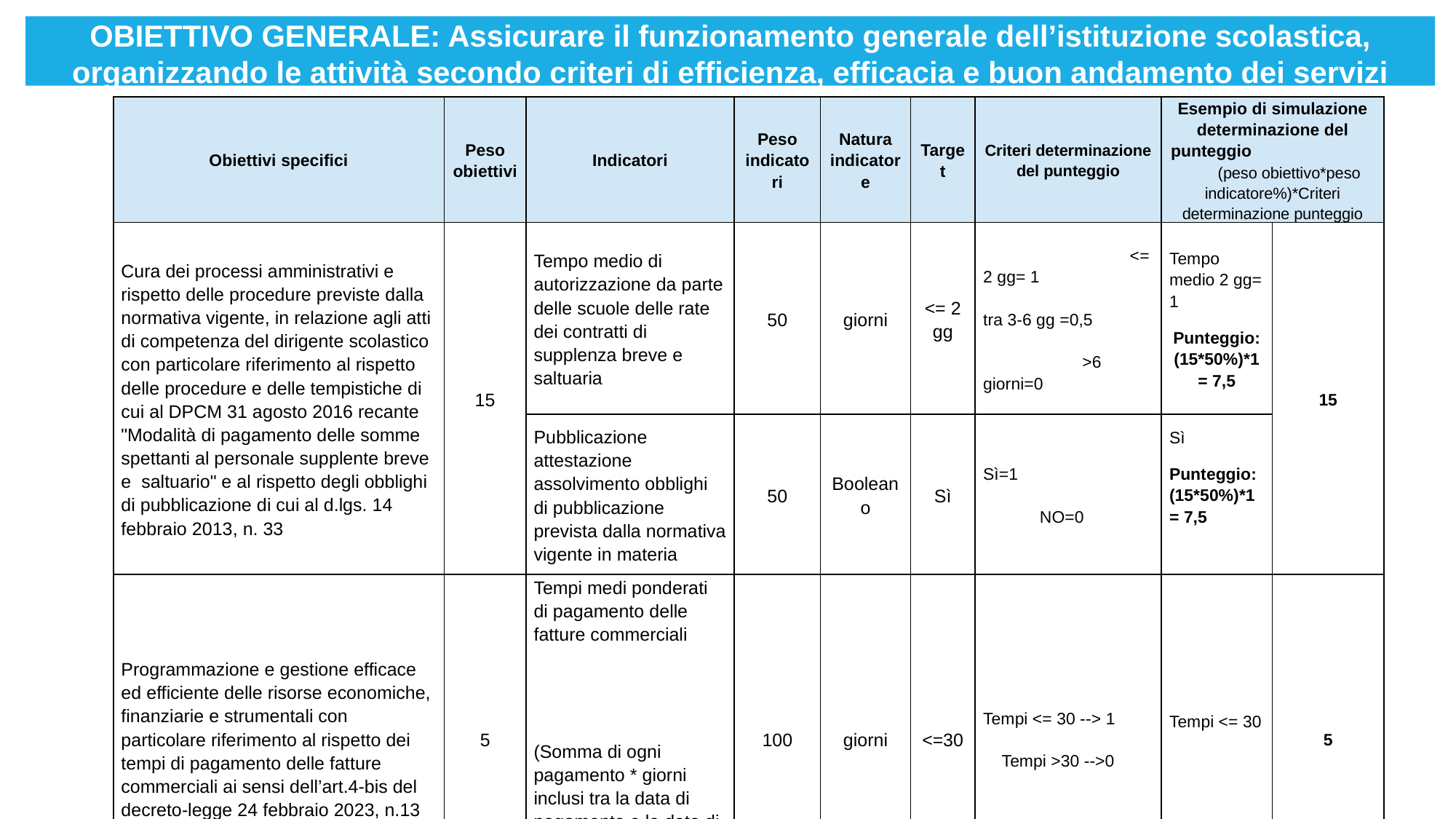

OBIETTIVO GENERALE: Assicurare il funzionamento generale dell’istituzione scolastica, organizzando le attività secondo criteri di efficienza, efficacia e buon andamento dei servizi
| Obiettivi specifici | Peso obiettivi | Indicatori | Peso indicatori | Natura indicatore | Target | Criteri determinazione del punteggio | Esempio di simulazione determinazione del punteggio (peso obiettivo\*peso indicatore%)\*Criteri determinazione punteggio |  |
| --- | --- | --- | --- | --- | --- | --- | --- | --- |
| Cura dei processi amministrativi e rispetto delle procedure previste dalla normativa vigente, in relazione agli atti di competenza del dirigente scolastico con particolare riferimento al rispetto delle procedure e delle tempistiche di cui al DPCM 31 agosto 2016 recante "Modalità di pagamento delle somme spettanti al personale supplente breve e saltuario" e al rispetto degli obblighi di pubblicazione di cui al d.lgs. 14 febbraio 2013, n. 33 | 15 | Tempo medio di autorizzazione da parte delle scuole delle rate dei contratti di supplenza breve e saltuaria | 50 | giorni | <= 2 gg | <= 2 gg= 1 tra 3-6 gg =0,5 >6 giorni=0 | Tempo medio 2 gg= 1 Punteggio: (15\*50%)\*1= 7,5 | 15 |
|  |  | Pubblicazione attestazione assolvimento obblighi di pubblicazione prevista dalla normativa vigente in materia | 50 | Booleano | Sì | Sì=1 NO=0 | Sì Punteggio: (15\*50%)\*1= 7,5 |  |
| Programmazione e gestione efficace ed efficiente delle risorse economiche, finanziarie e strumentali con particolare riferimento al rispetto dei tempi di pagamento delle fatture commerciali ai sensi dell’art.4-bis del decreto-legge 24 febbraio 2023, n.13 | 5 | Tempi medi ponderati di pagamento delle fatture commerciali (Somma di ogni pagamento \* giorni inclusi tra la data di pagamento e la data di emissione della fattura/somma totale di tutti gli importi pagati) | 100 | giorni | <=30 | Tempi <= 30 --> 1 Tempi >30 -->0 | Tempi <= 30 | 5 |